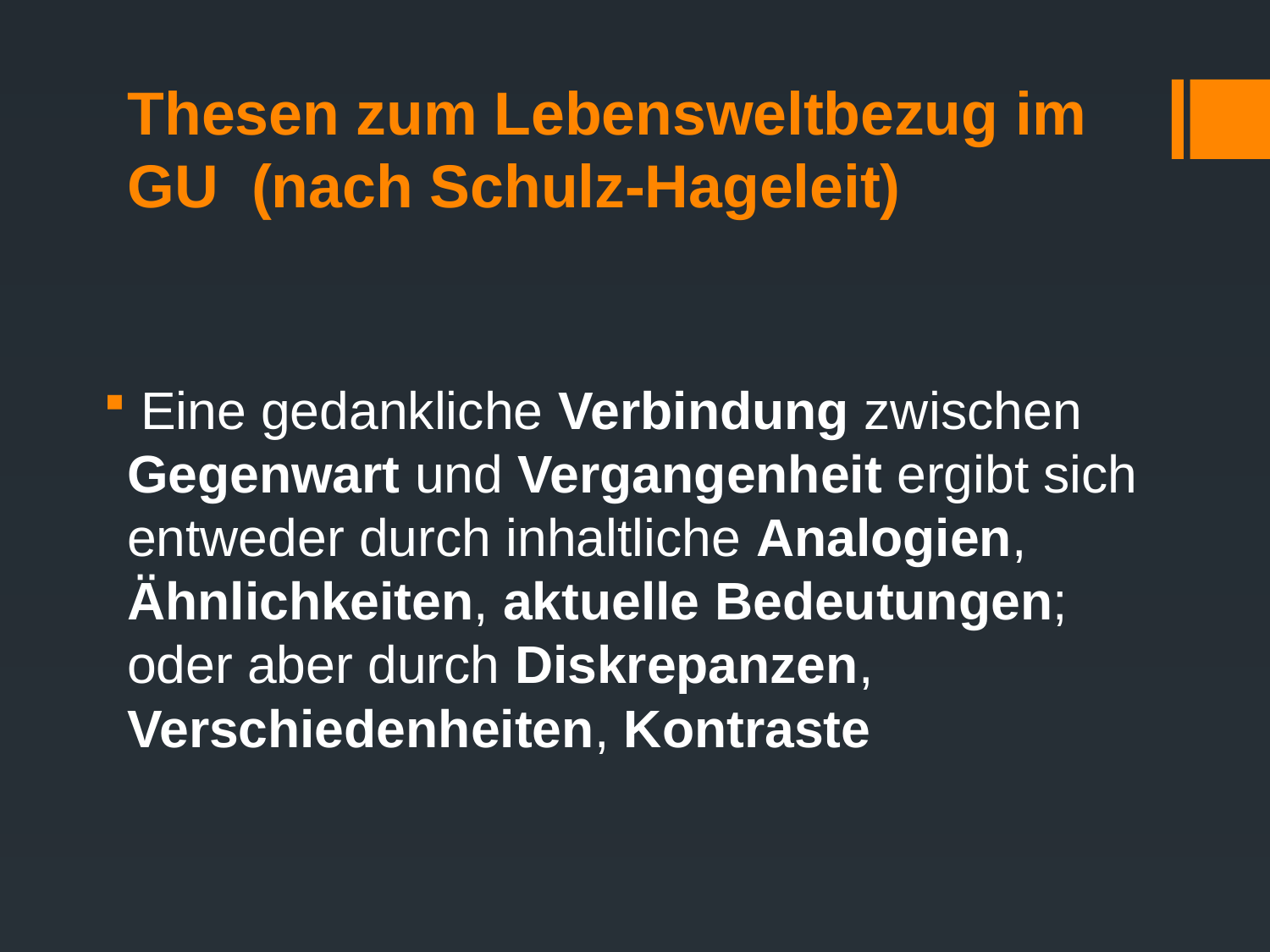

# Thesen zum Lebensweltbezug im GU  (nach Schulz-Hageleit)

 Eine gedankliche Verbindung zwischen Gegenwart und Vergangenheit ergibt sich entweder durch inhaltliche Analogien, Ähnlichkeiten, aktuelle Bedeutungen; oder aber durch Diskrepanzen, Verschiedenheiten, Kontraste